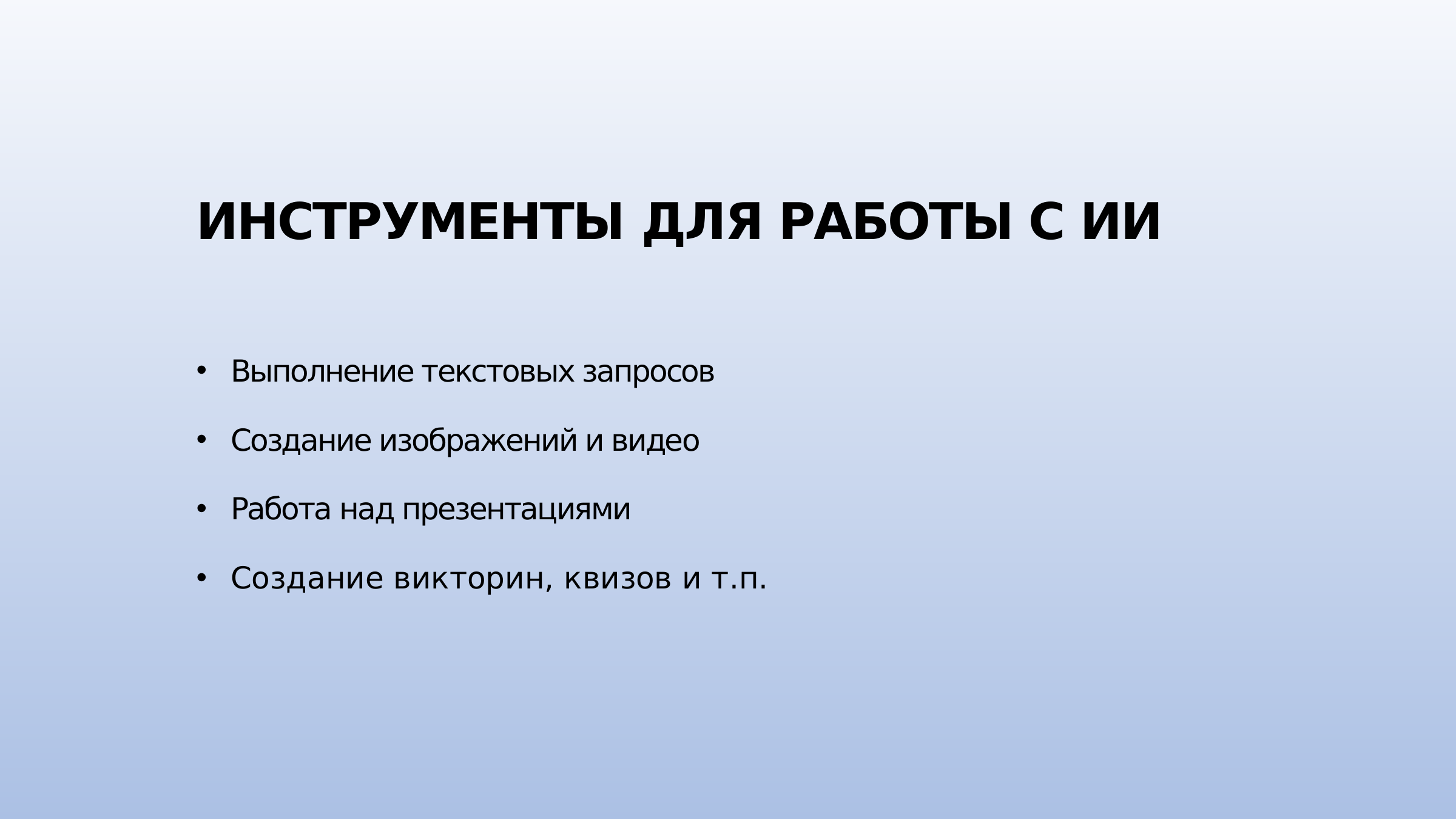

ИНСТРУМЕНТЫ ДЛЯ РАБОТЫ С ИИ
Выполнение текстовых запросов
Создание изображений и видео
Работа над презентациями
Создание викторин, квизов и т.п.